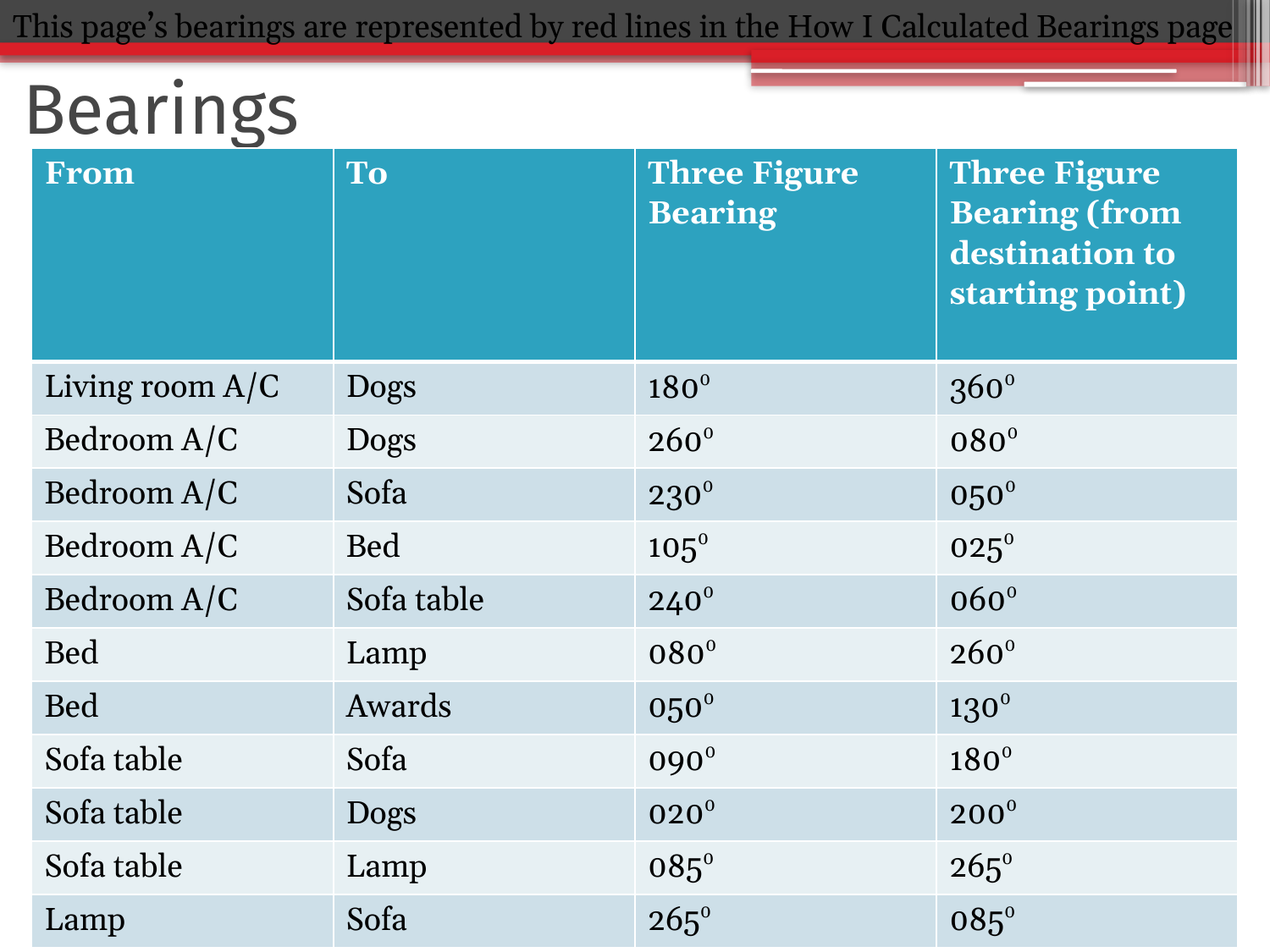

This page’s bearings are represented by red lines in the How I Calculated Bearings page
# Bearings
| From | To | Three Figure Bearing | Three Figure Bearing (from destination to starting point) |
| --- | --- | --- | --- |
| Living room A/C | Dogs | 1800 | 3600 |
| Bedroom A/C | Dogs | 2600 | 0800 |
| Bedroom A/C | Sofa | 2300 | 0500 |
| Bedroom A/C | Bed | 1050 | 0250 |
| Bedroom A/C | Sofa table | 2400 | 0600 |
| Bed | Lamp | 0800 | 2600 |
| Bed | Awards | 0500 | 1300 |
| Sofa table | Sofa | 0900 | 1800 |
| Sofa table | Dogs | 0200 | 2000 |
| Sofa table | Lamp | 0850 | 2650 |
| Lamp | Sofa | 2650 | 0850 |